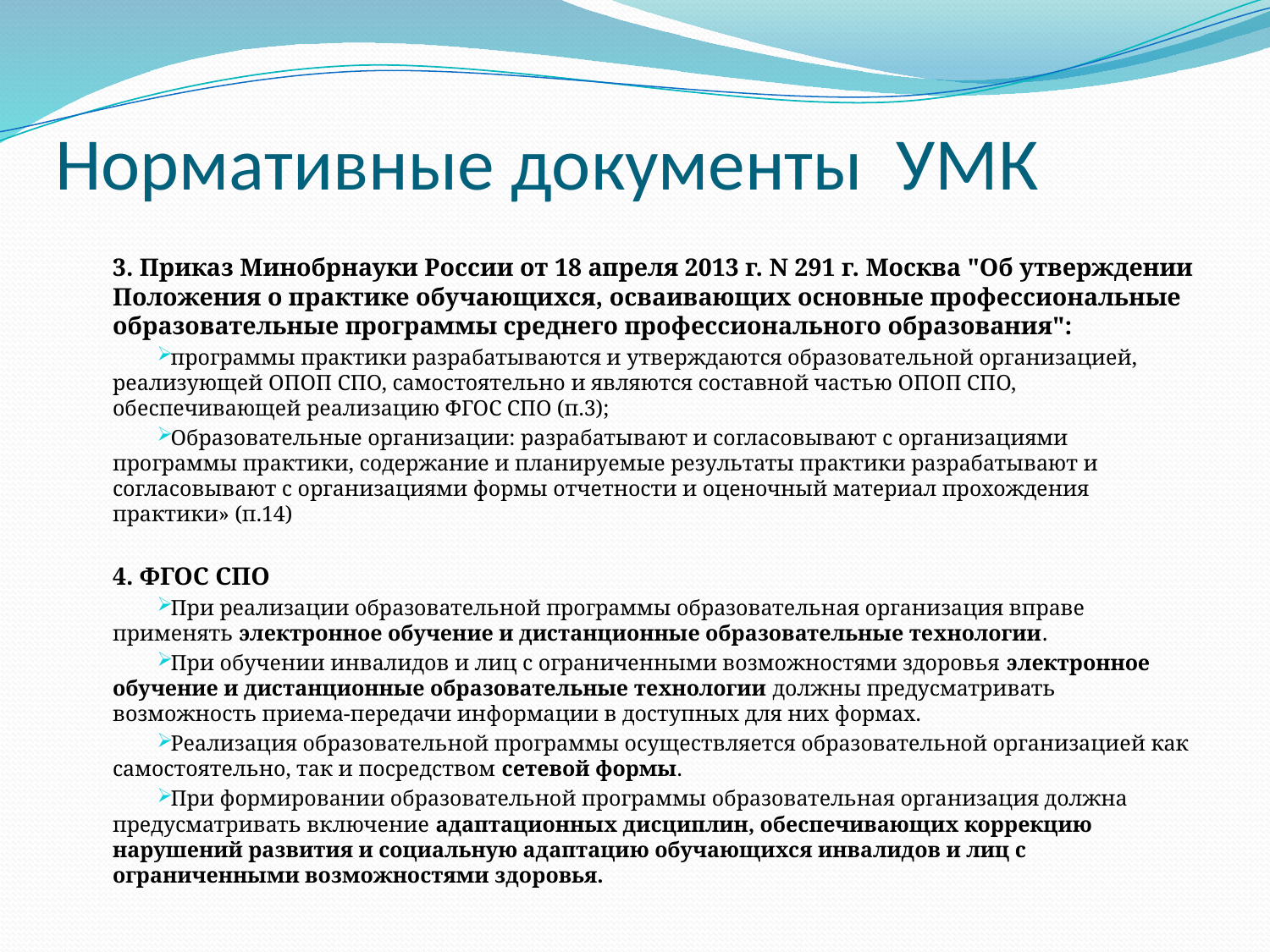

# Нормативные документы  УМК
3. Приказ Минобрнауки России от 18 апреля 2013 г. N 291 г. Москва "Об утверждении Положения о практике обучающихся, осваивающих основные профессиональные образовательные программы среднего профессионального образования":
программы практики разрабатываются и утверждаются образовательной организацией, реализующей ОПОП СПО, самостоятельно и являются составной частью ОПОП СПО, обеспечивающей реализацию ФГОС СПО (п.3);
Образовательные организации: разрабатывают и согласовывают с организациями программы практики, содержание и планируемые результаты практики разрабатывают и согласовывают с организациями формы отчетности и оценочный материал прохождения практики» (п.14)

4. ФГОС СПО
При реализации образовательной программы образовательная организация вправе применять электронное обучение и дистанционные образовательные технологии.
При обучении инвалидов и лиц с ограниченными возможностями здоровья электронное обучение и дистанционные образовательные технологии должны предусматривать возможность приема-передачи информации в доступных для них формах.
Реализация образовательной программы осуществляется образовательной организацией как самостоятельно, так и посредством сетевой формы.
При формировании образовательной программы образовательная организация должна предусматривать включение адаптационных дисциплин, обеспечивающих коррекцию нарушений развития и социальную адаптацию обучающихся инвалидов и лиц с ограниченными возможностями здоровья.